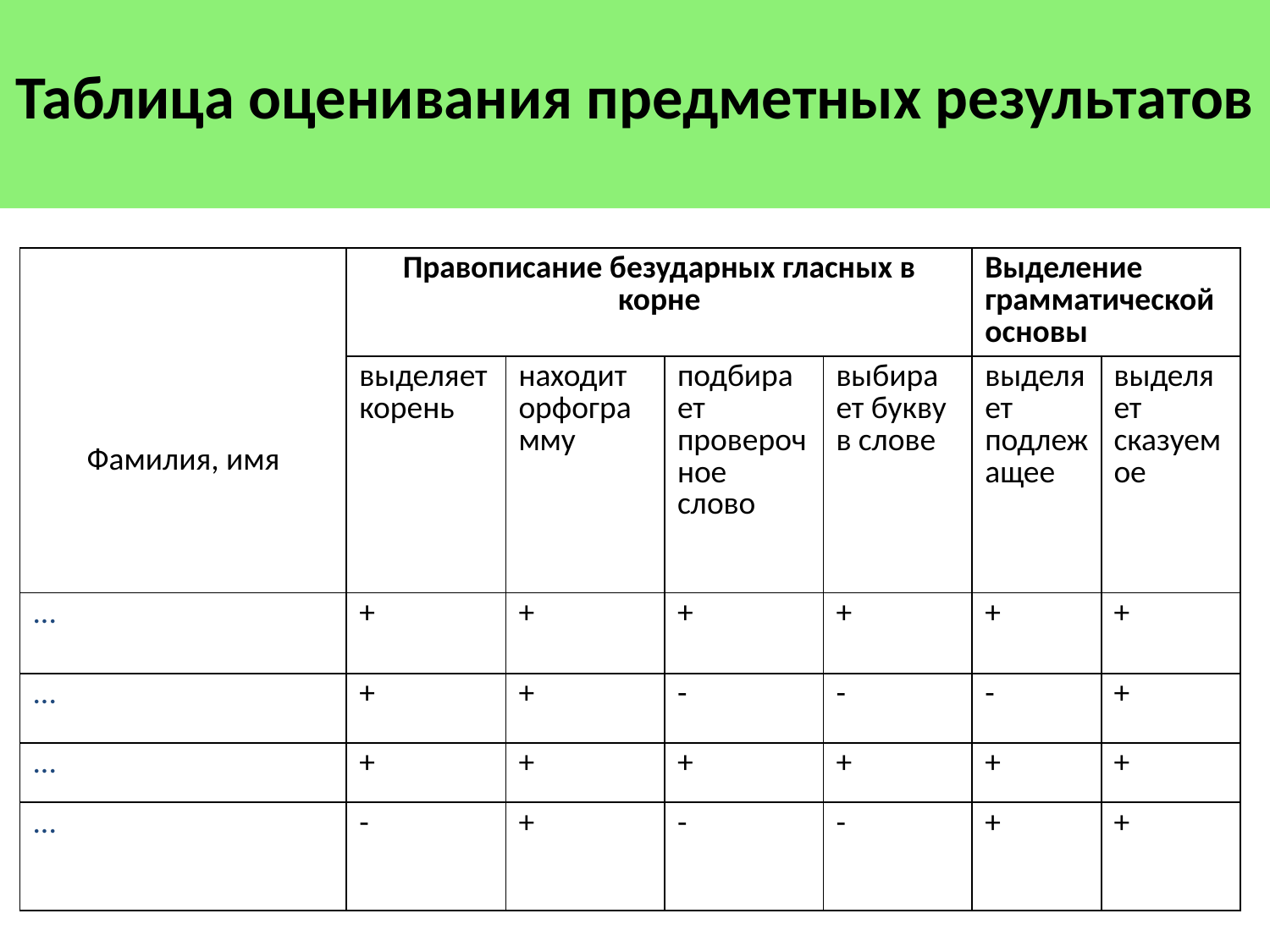

# Таблица оценивания предметных результатов
| Фамилия, имя | Правописание безударных гласных в корне |  |  |  | Выделение грамматической основы |  |
| --- | --- | --- | --- | --- | --- | --- |
|  | выделяет корень | находит орфограмму | подбира ет проверочное слово | выбира ет букву в слове | выделяет подлежащее | выделяет сказуемое |
| ... | + | + | + | + | + | + |
| ... | + | + | - | - | - | + |
| ... | + | + | + | + | + | + |
| ... | - | + | - | - | + | + |